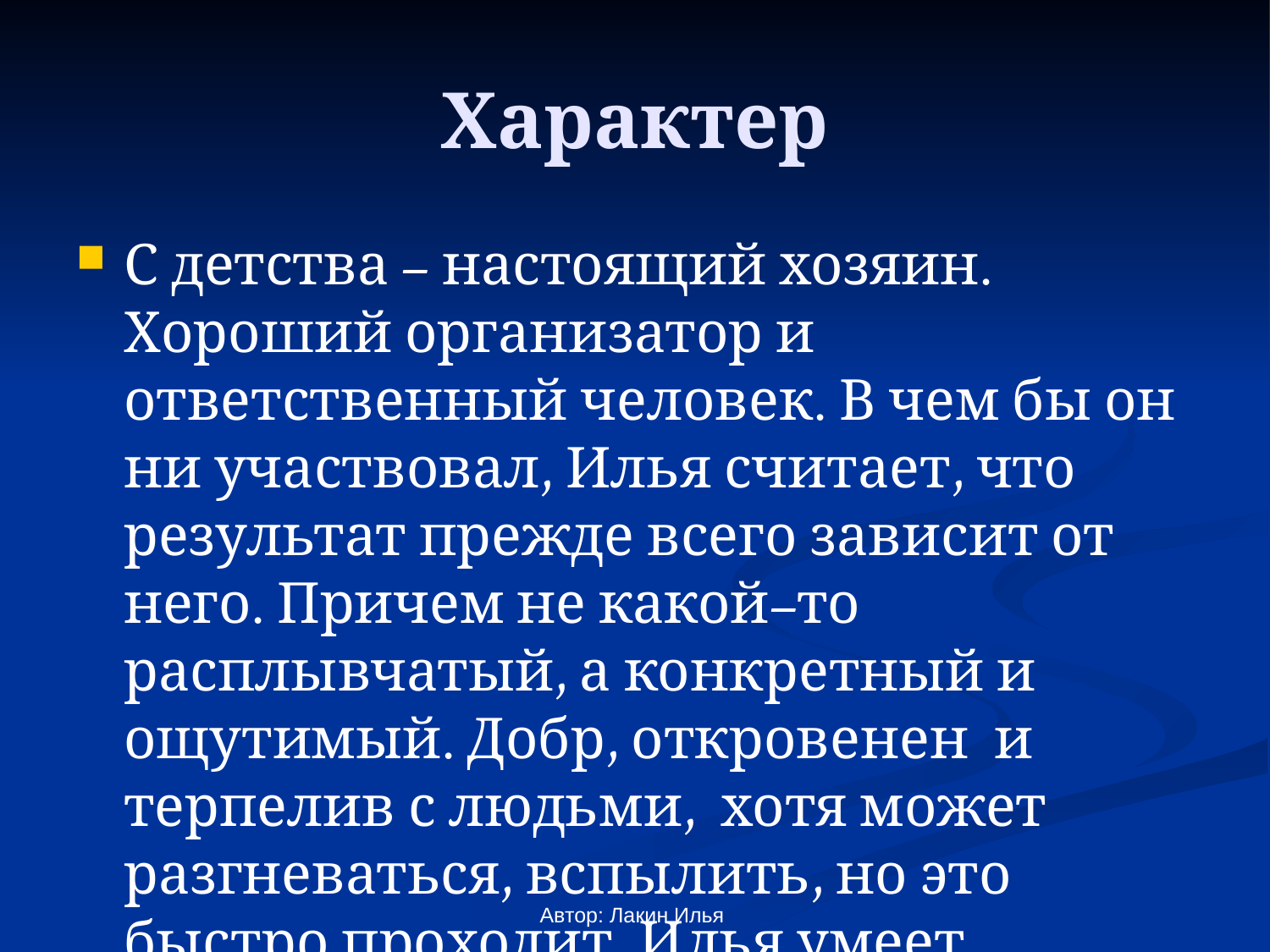

# Характер
С детства – настоящий хозяин. Хороший организатор и ответственный человек. В чем бы он ни участвовал, Илья считает, что результат прежде всего зависит от него. Причем не какой–то расплывчатый, а конкретный и ощутимый. Добр, откровенен  и терпелив с людьми,  хотя может  разгневаться, вспылить, но это быстро проходит. Илья умеет раскаяться и снова нести людям радость и любовь.
Автор: Лакин Илья